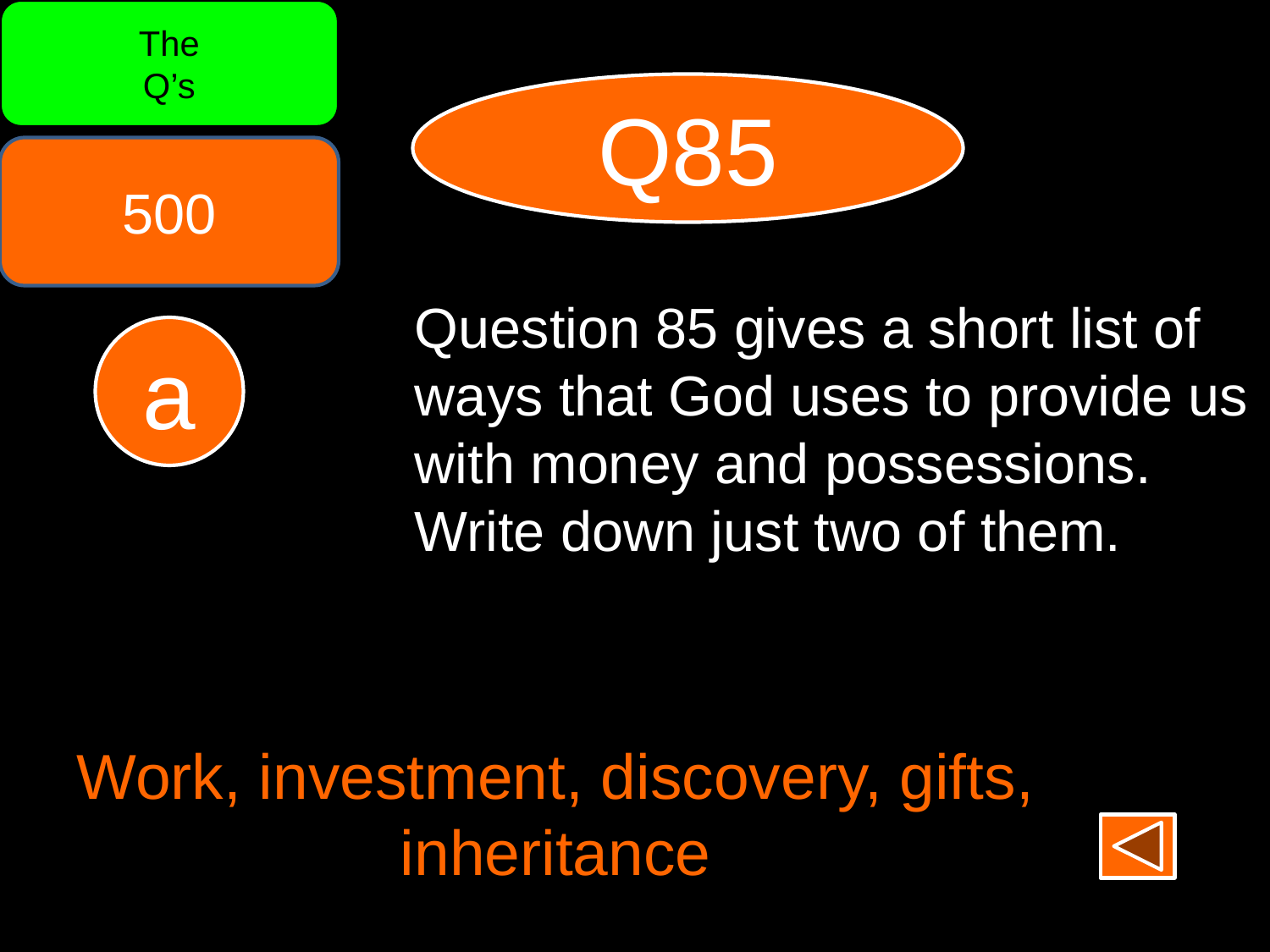

The
Q’s
Q85
500
Question 85 gives a short list of ways that God uses to provide us with money and possessions.
Write down just two of them.
a
Work, investment, discovery, gifts, inheritance